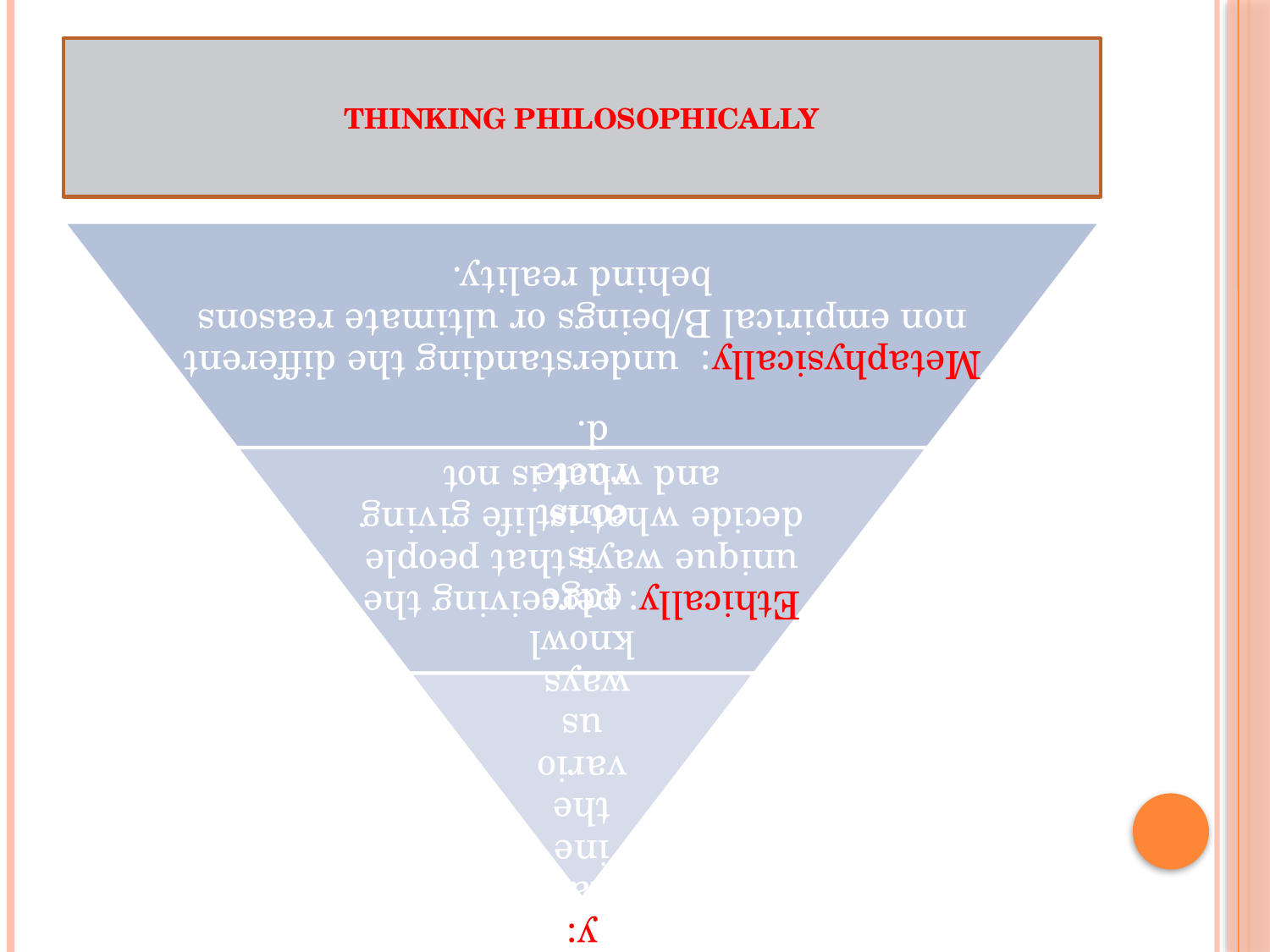

# Thinking philosophically
Metaphysically:  understanding the different non empirical B/beings or ultimate reasons behind reality.
Ethically: perceiving the unique ways that people decide what is life giving and what is not
Epistemologically: examine the various ways  knowledge is constructed.